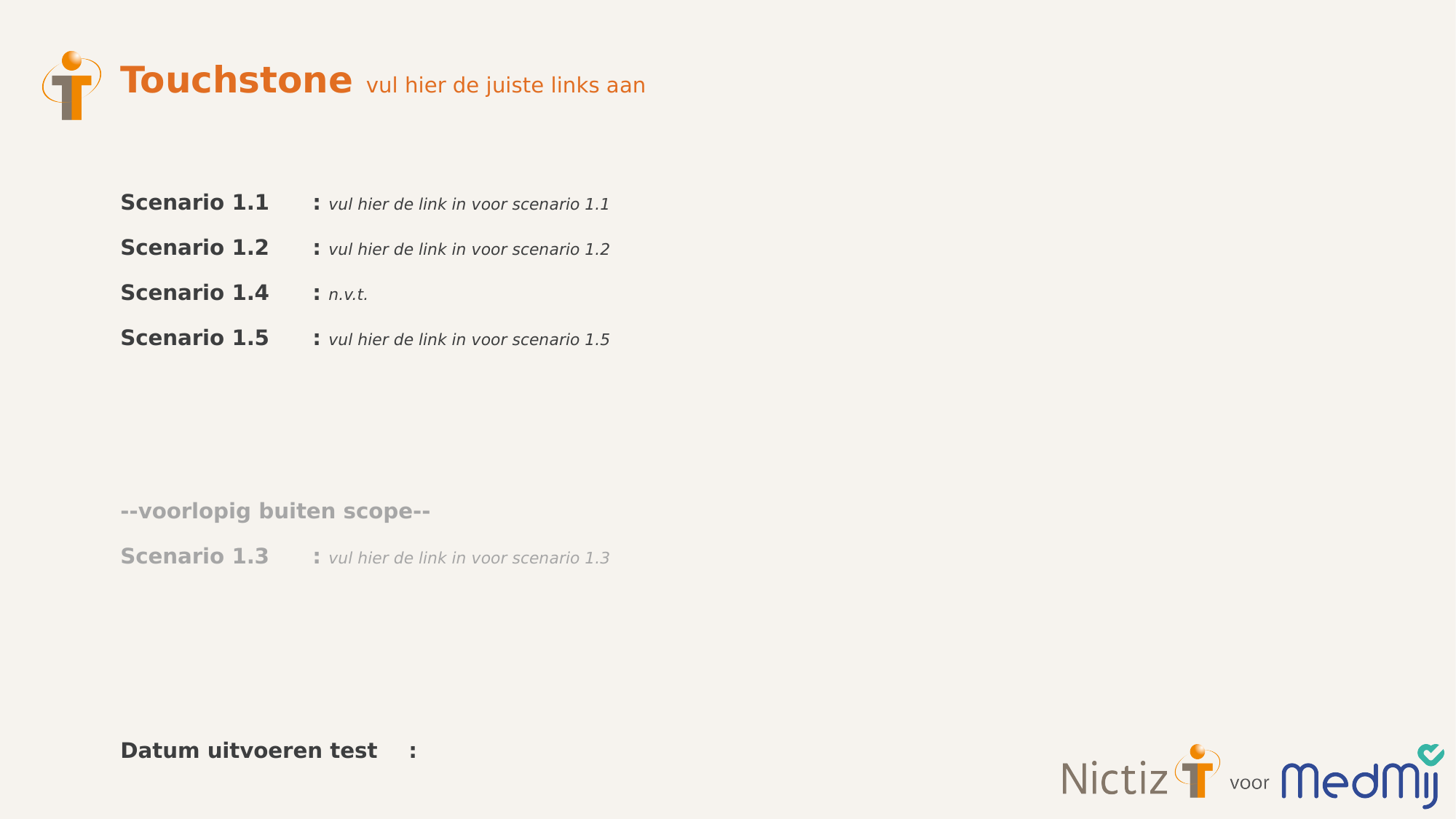

# Touchstone vul hier de juiste links aan
Scenario 1.1	: vul hier de link in voor scenario 1.1
Scenario 1.2	: vul hier de link in voor scenario 1.2
Scenario 1.4	: n.v.t.
Scenario 1.5	: vul hier de link in voor scenario 1.5

--voorlopig buiten scope--
Scenario 1.3	: vul hier de link in voor scenario 1.3

Datum uitvoeren test	: